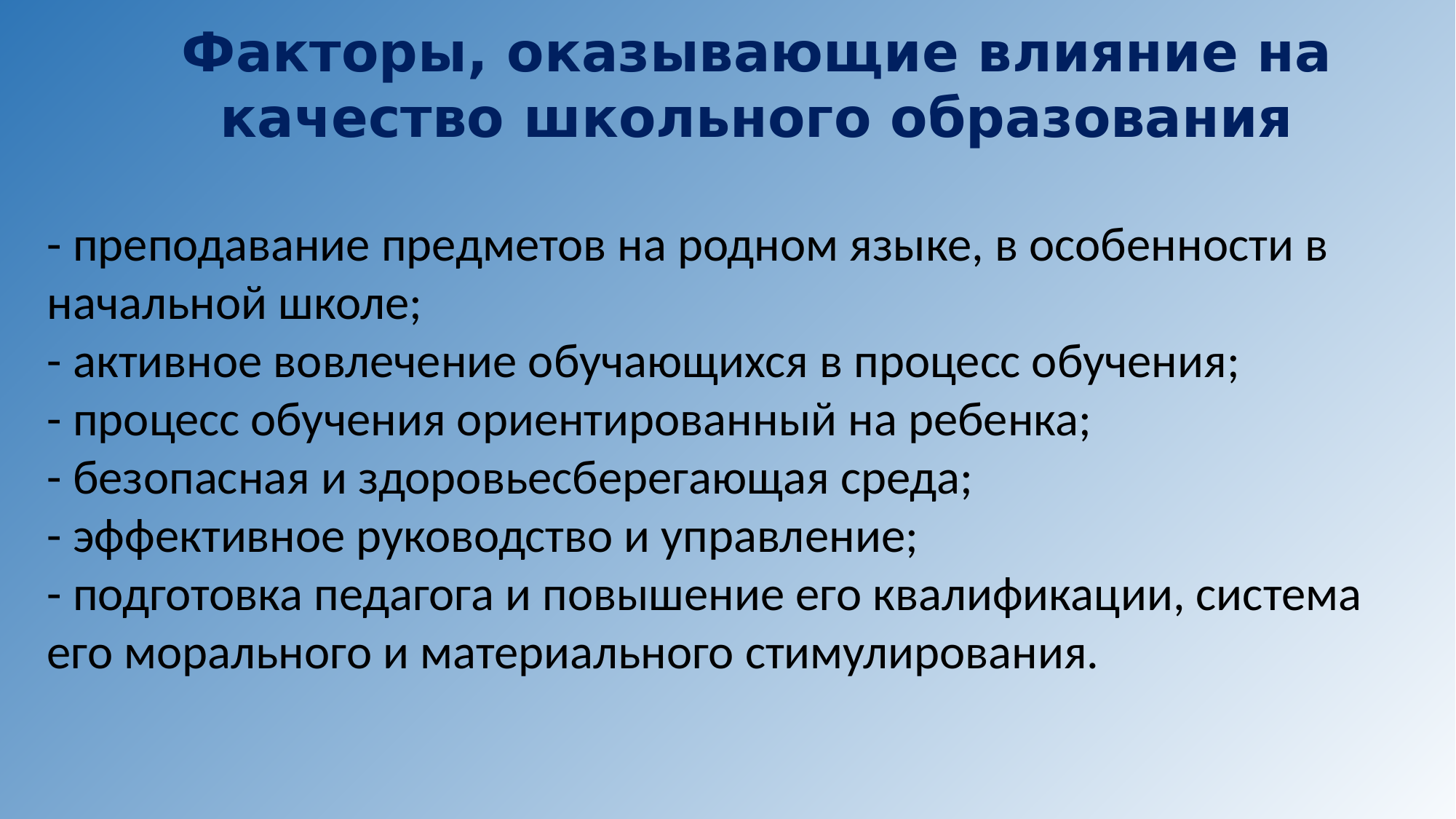

Факторы, оказывающие влияние на качество школьного образования
- преподавание предметов на родном языке, в особенности в начальной школе;
- активное вовлечение обучающихся в процесс обучения;
- процесс обучения ориентированный на ребенка;
- безопасная и здоровьесберегающая среда;
- эффективное руководство и управление;
- подготовка педагога и повышение его квалификации, система его морального и материального стимулирования.